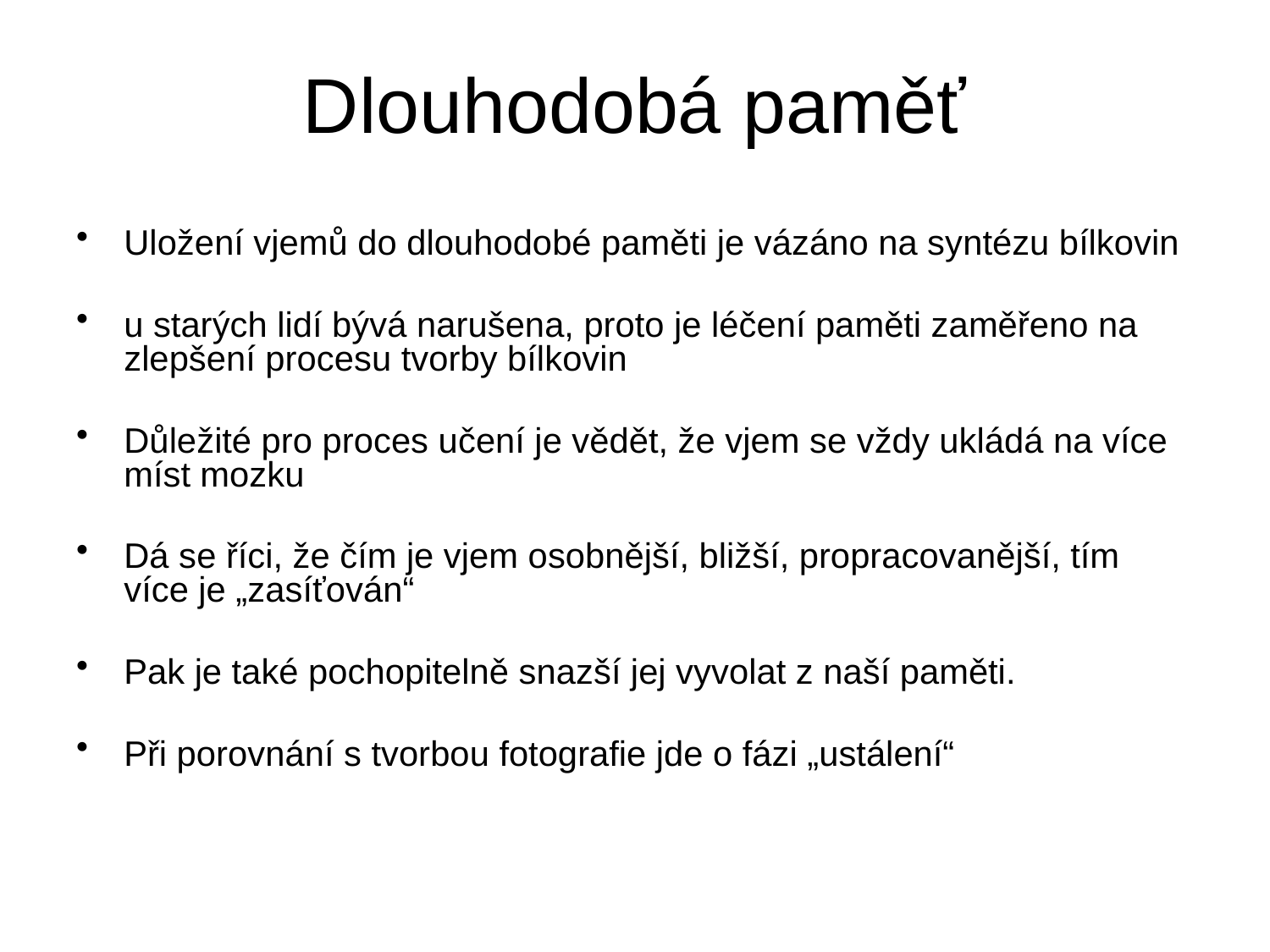

# Dlouhodobá paměť
Uložení vjemů do dlouhodobé paměti je vázáno na syntézu bílkovin

u starých lidí bývá narušena, proto je léčení paměti zaměřeno na zlepšení procesu tvorby bílkovin

Důležité pro proces učení je vědět, že vjem se vždy ukládá na více míst mozku

Dá se říci, že čím je vjem osobnější, bližší, propracovanější, tím více je „zasíťován“

Pak je také pochopitelně snazší jej vyvolat z naší paměti.

Při porovnání s tvorbou fotografie jde o fázi „ustálení“